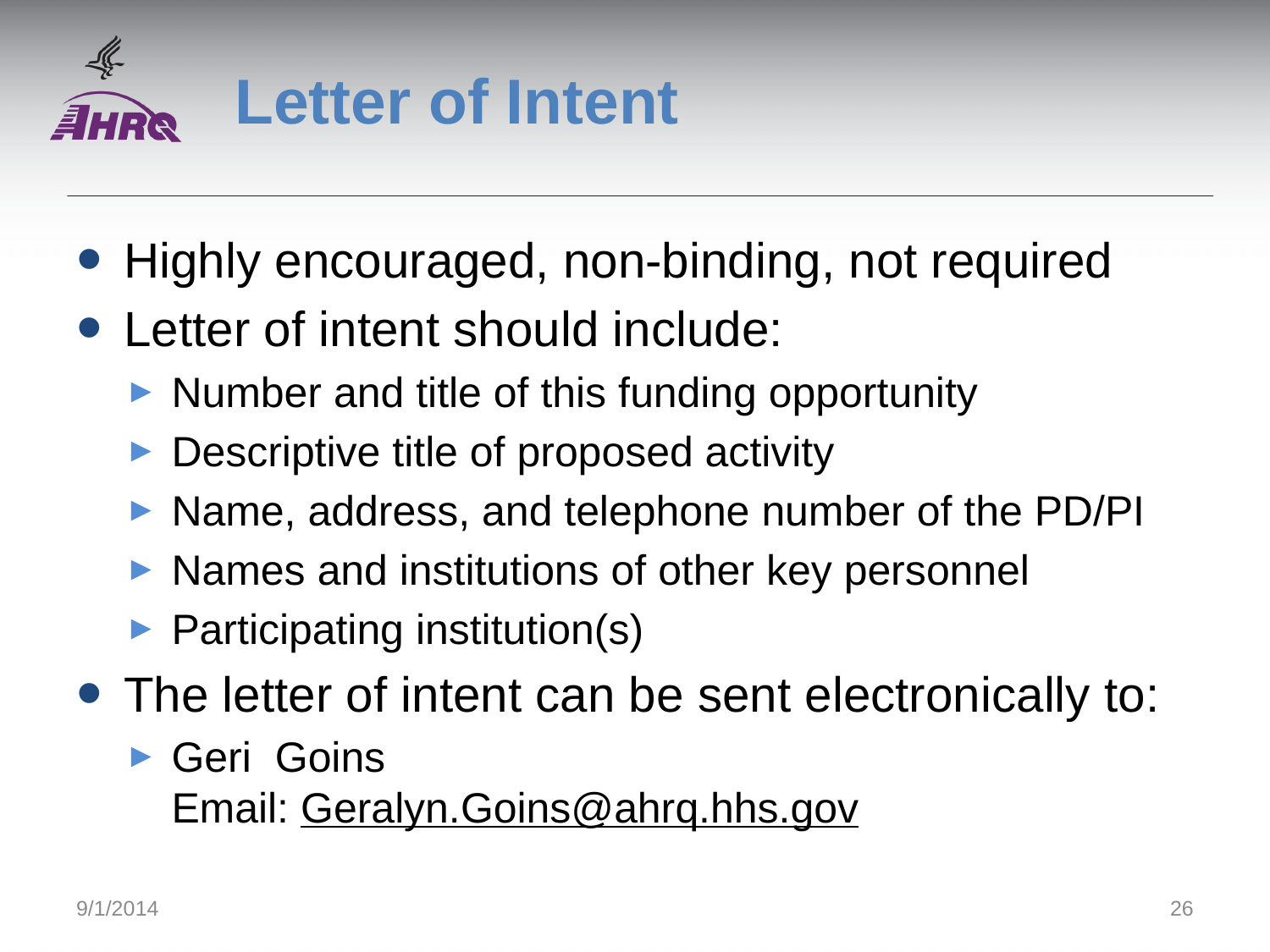

# Letter of Intent
Highly encouraged, non-binding, not required
Letter of intent should include:
Number and title of this funding opportunity
Descriptive title of proposed activity
Name, address, and telephone number of the PD/PI
Names and institutions of other key personnel
Participating institution(s)
The letter of intent can be sent electronically to:
Geri  Goins
Email: Geralyn.Goins@ahrq.hhs.gov

9/1/2014
26